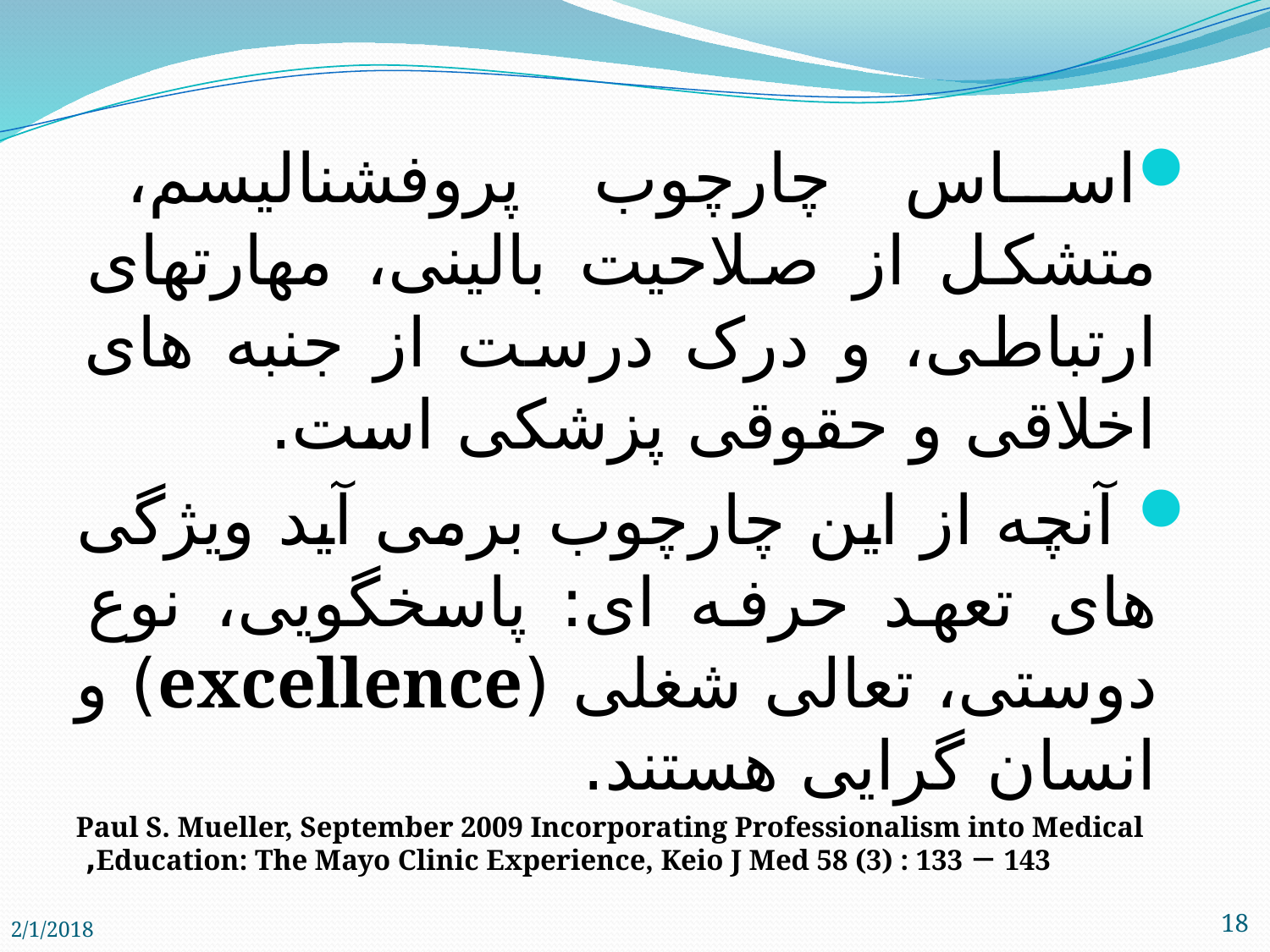

اساس چارچوب پروفشنالیسم، متشکل از صلاحیت بالینی، مهارتهای ارتباطی، و درک درست از جنبه های اخلاقی و حقوقی پزشکی است.
 آنچه از این چارچوب برمی آید ویژگی های تعهد حرفه ای: پاسخگویی، نوع دوستی، تعالی شغلی (excellence) و انسان گرایی هستند.
Paul S. Mueller, September 2009 Incorporating Professionalism into Medical Education: The Mayo Clinic Experience, Keio J Med 58 (3) : 133－143,
2/1/2018
18